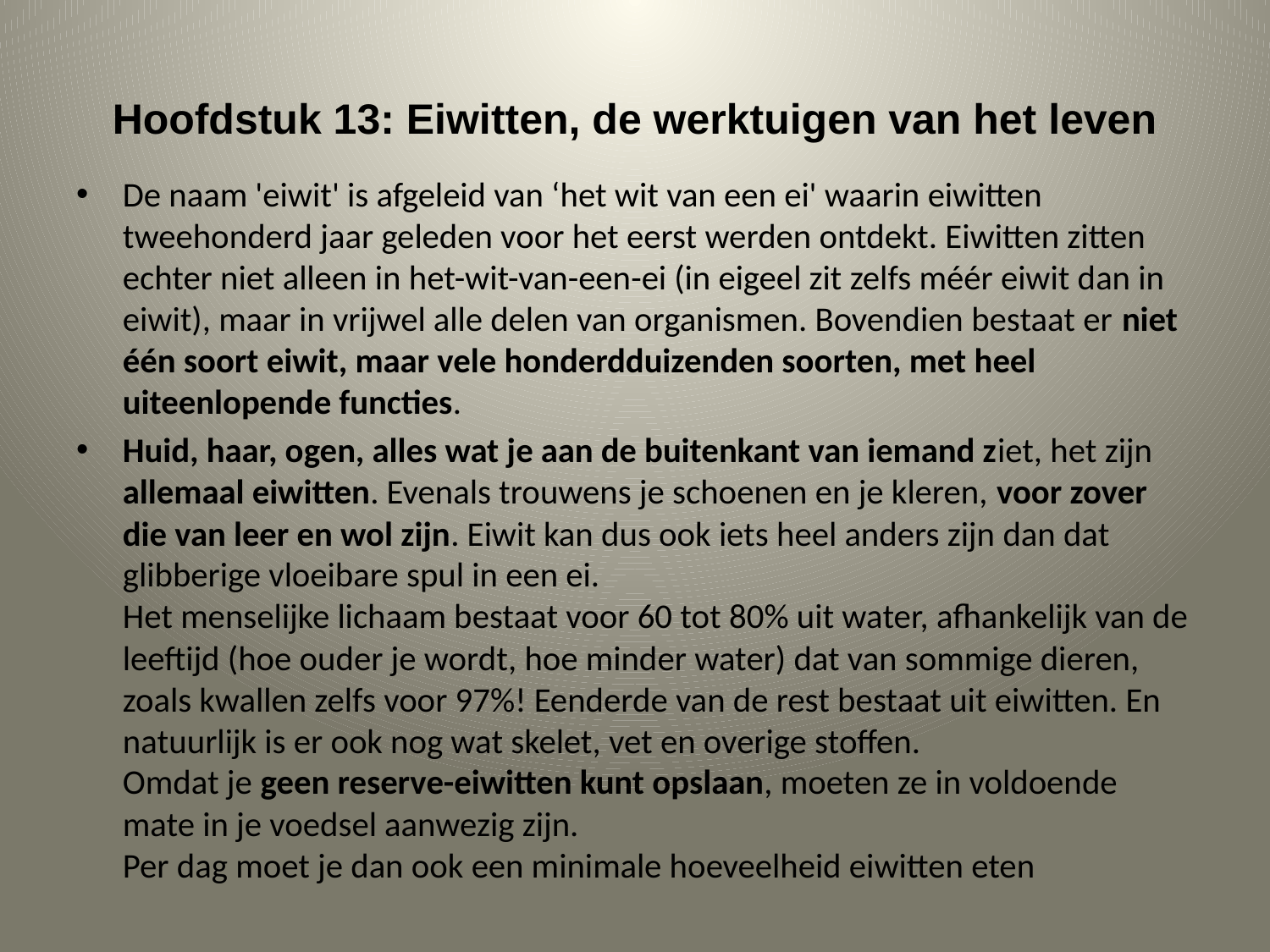

# Hoofdstuk 13: Eiwitten, de werktuigen van het leven
De naam 'eiwit' is afgeleid van ‘het wit van een ei' waarin eiwitten tweehonderd jaar geleden voor het eerst werden ontdekt. Eiwitten zitten echter niet alleen in het-wit-van-een-ei (in eigeel zit zelfs méér eiwit dan in eiwit), maar in vrijwel alle delen van organismen. Bovendien bestaat er niet één soort eiwit, maar vele honderdduizenden soorten, met heel uiteenlopende functies.
Huid, haar, ogen, alles wat je aan de buitenkant van iemand ziet, het zijn allemaal eiwitten. Evenals trouwens je schoenen en je kleren, voor zover die van leer en wol zijn. Eiwit kan dus ook iets heel anders zijn dan dat glibberige vloeibare spul in een ei.
Het menselijke lichaam bestaat voor 60 tot 80% uit water, afhankelijk van de leeftijd (hoe ouder je wordt, hoe minder water) dat van sommige dieren, zoals kwallen zelfs voor 97%! Eenderde van de rest bestaat uit eiwitten. En natuurlijk is er ook nog wat skelet, vet en overige stoffen.
Omdat je geen reserve-eiwitten kunt opslaan, moeten ze in voldoende mate in je voedsel aanwezig zijn.
Per dag moet je dan ook een minimale hoeveelheid eiwitten eten